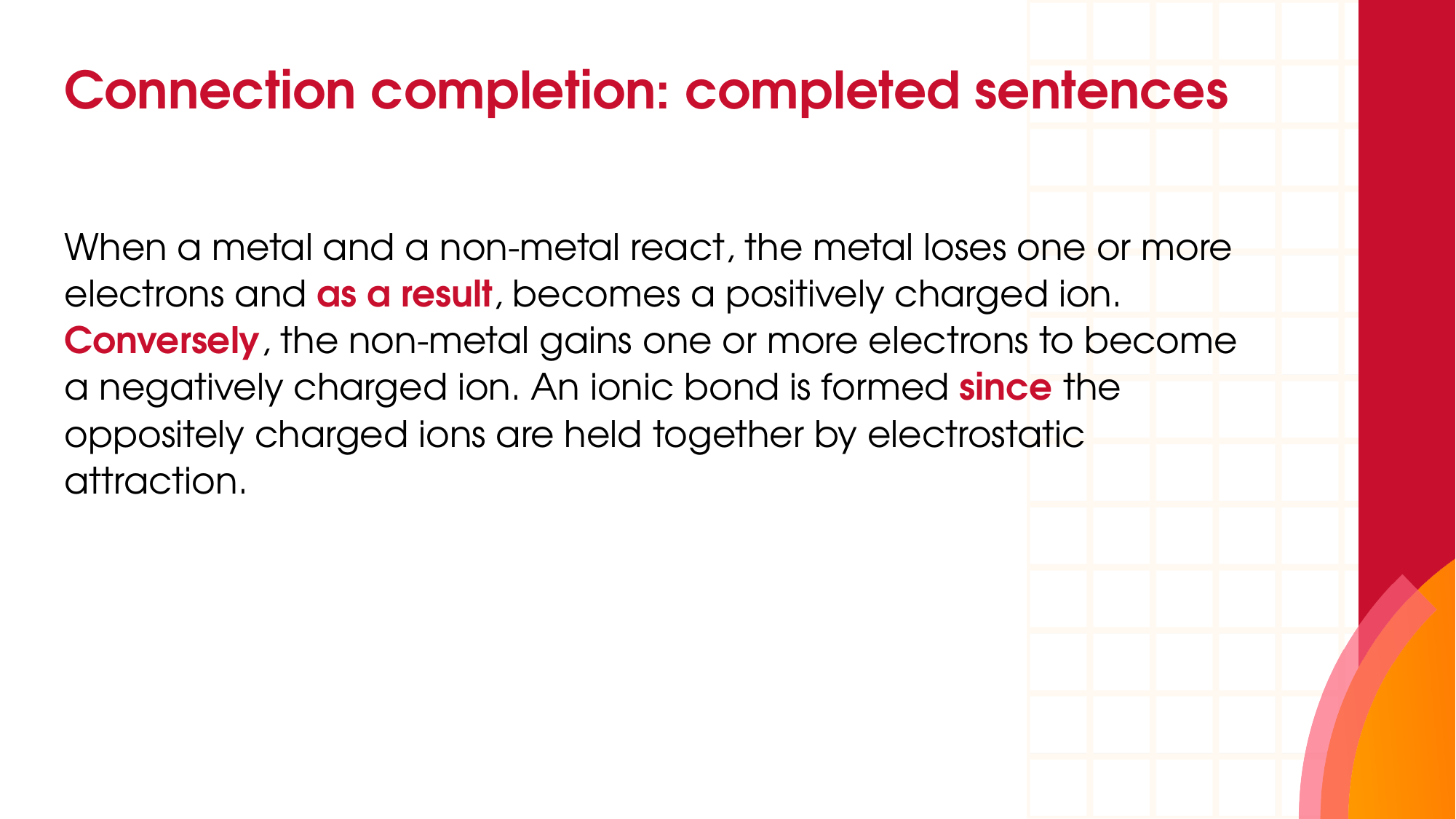

# Connection completion: completed sentences

When a metal and a non-metal react, the metal loses one or more electrons and as a result, becomes a positively charged ion. Conversely, the non-metal gains one or more electrons to become a negatively charged ion. An ionic bond is formed since the oppositely charged ions are held together by electrostatic attraction.